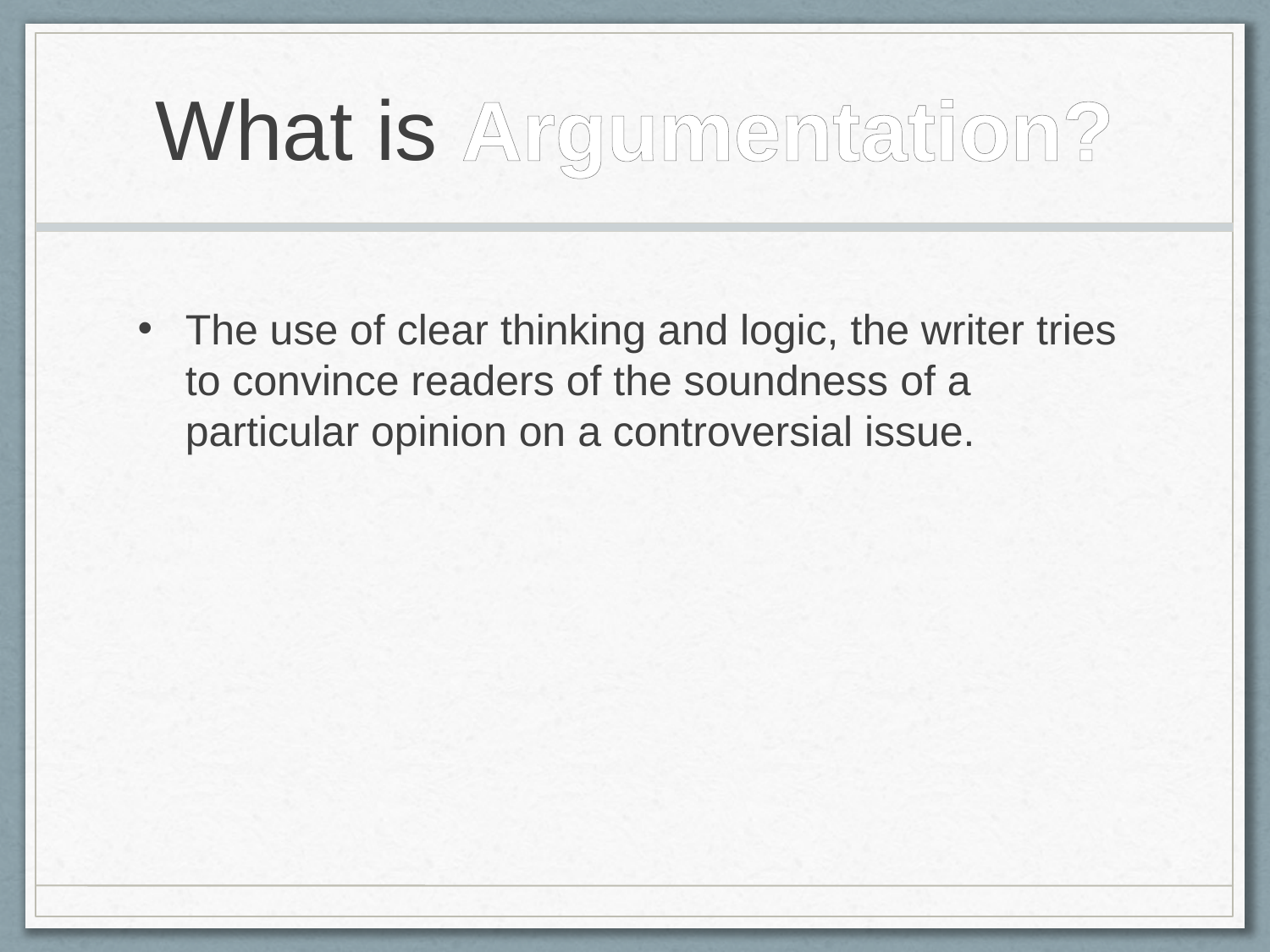

# What is Argumentation?
The use of clear thinking and logic, the writer tries to convince readers of the soundness of a particular opinion on a controversial issue.